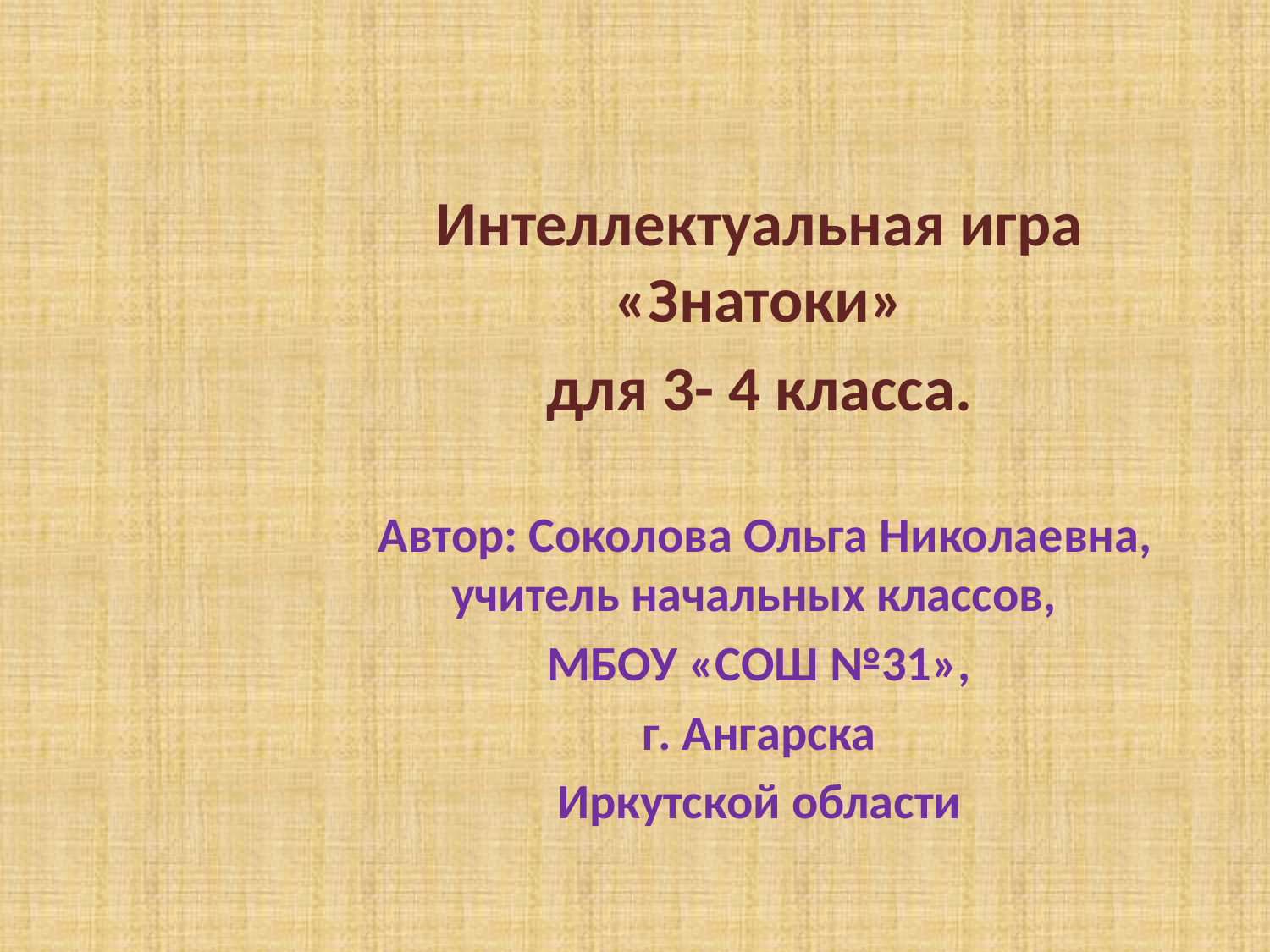

Интеллектуальная игра «Знатоки»
для 3- 4 класса.

 Автор: Соколова Ольга Николаевна, учитель начальных классов,
МБОУ «СОШ №31»,
 г. Ангарска
Иркутской области